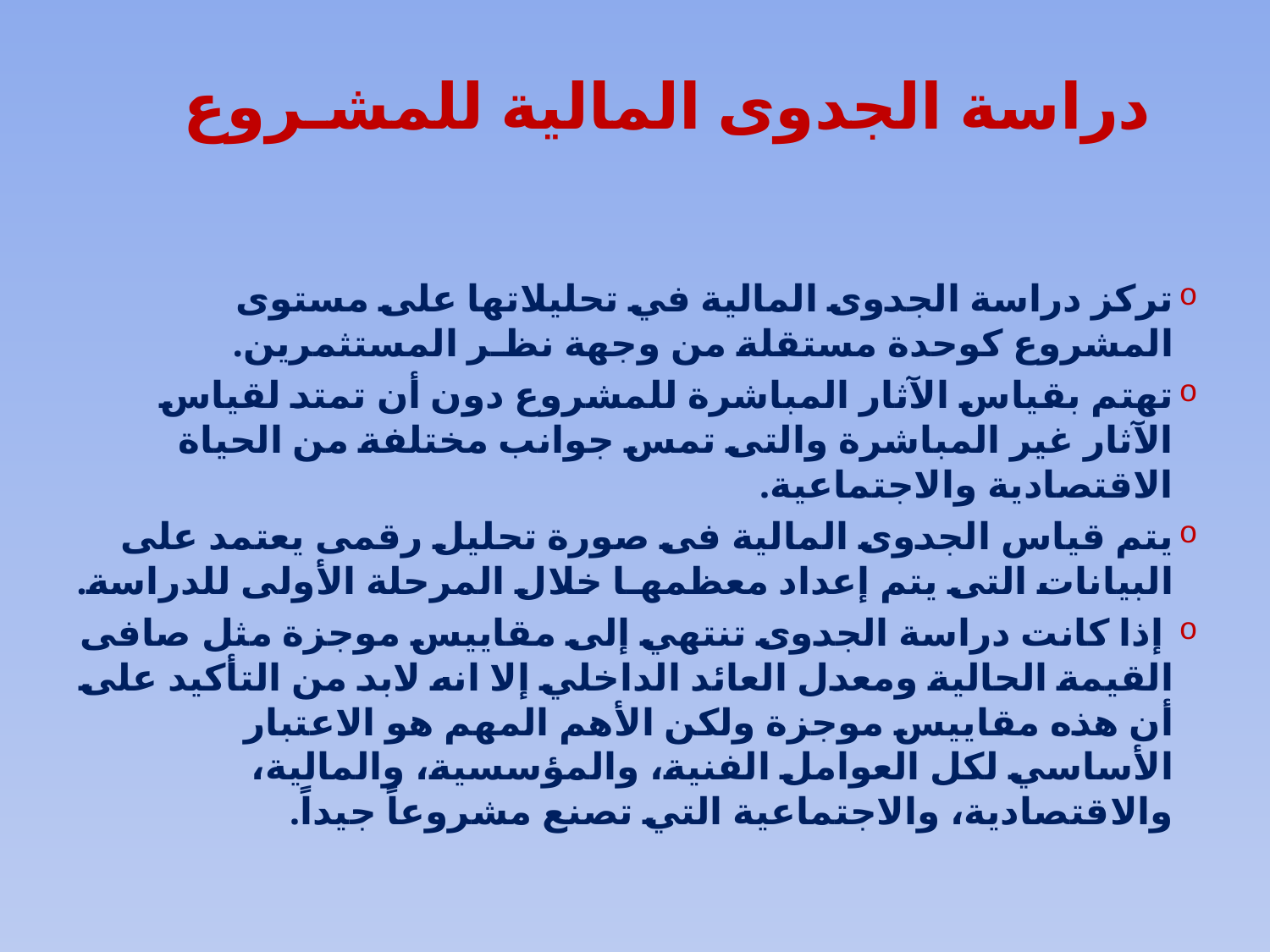

# دراسة الجدوى المالية للمشـروع
تركز دراسة الجدوى المالية في تحليلاتها على مستوى المشروع كوحدة مستقلة من وجهة نظـر المستثمرين.
تهتم بقياس الآثار المباشرة للمشروع دون أن تمتد لقياس الآثار غير المباشرة والتى تمس جوانب مختلفة من الحياة الاقتصادية والاجتماعية.
يتم قياس الجدوى المالية فى صورة تحليل رقمى يعتمد على البيانات التى يتم إعداد معظمهـا خلال المرحلة الأولى للدراسة.
 إذا كانت دراسة الجدوى تنتهي إلى مقاييس موجزة مثل صافى القيمة الحالية ومعدل العائد الداخلي إلا انه لابد من التأكيد على أن هذه مقاييس موجزة ولكن الأهم المهم هو الاعتبار الأساسي لكل العوامل الفنية، والمؤسسية، والمالية، والاقتصادية، والاجتماعية التي تصنع مشروعاً جيداً.
الدكتور عيسى قداده
62